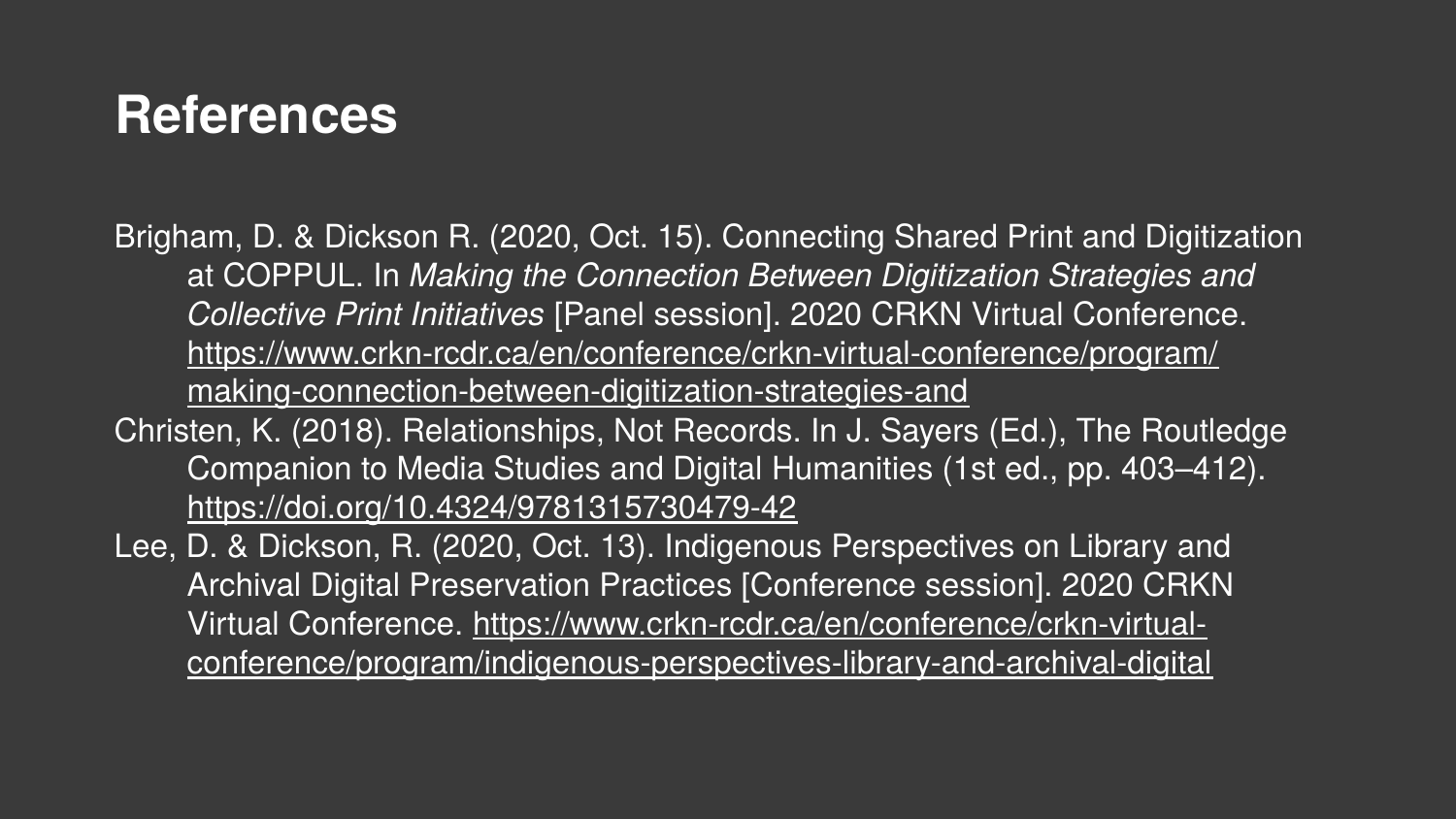

References
Brigham, D. & Dickson R. (2020, Oct. 15). Connecting Shared Print and Digitization at COPPUL. In Making the Connection Between Digitization Strategies and Collective Print Initiatives [Panel session]. 2020 CRKN Virtual Conference. https://www.crkn-rcdr.ca/en/conference/crkn-virtual-conference/program/making-connection-between-digitization-strategies-and
Christen, K. (2018). Relationships, Not Records. In J. Sayers (Ed.), The Routledge Companion to Media Studies and Digital Humanities (1st ed., pp. 403–412). https://doi.org/10.4324/9781315730479-42
Lee, D. & Dickson, R. (2020, Oct. 13). Indigenous Perspectives on Library and Archival Digital Preservation Practices [Conference session]. 2020 CRKN Virtual Conference. https://www.crkn-rcdr.ca/en/conference/crkn-virtual-conference/program/indigenous-perspectives-library-and-archival-digital